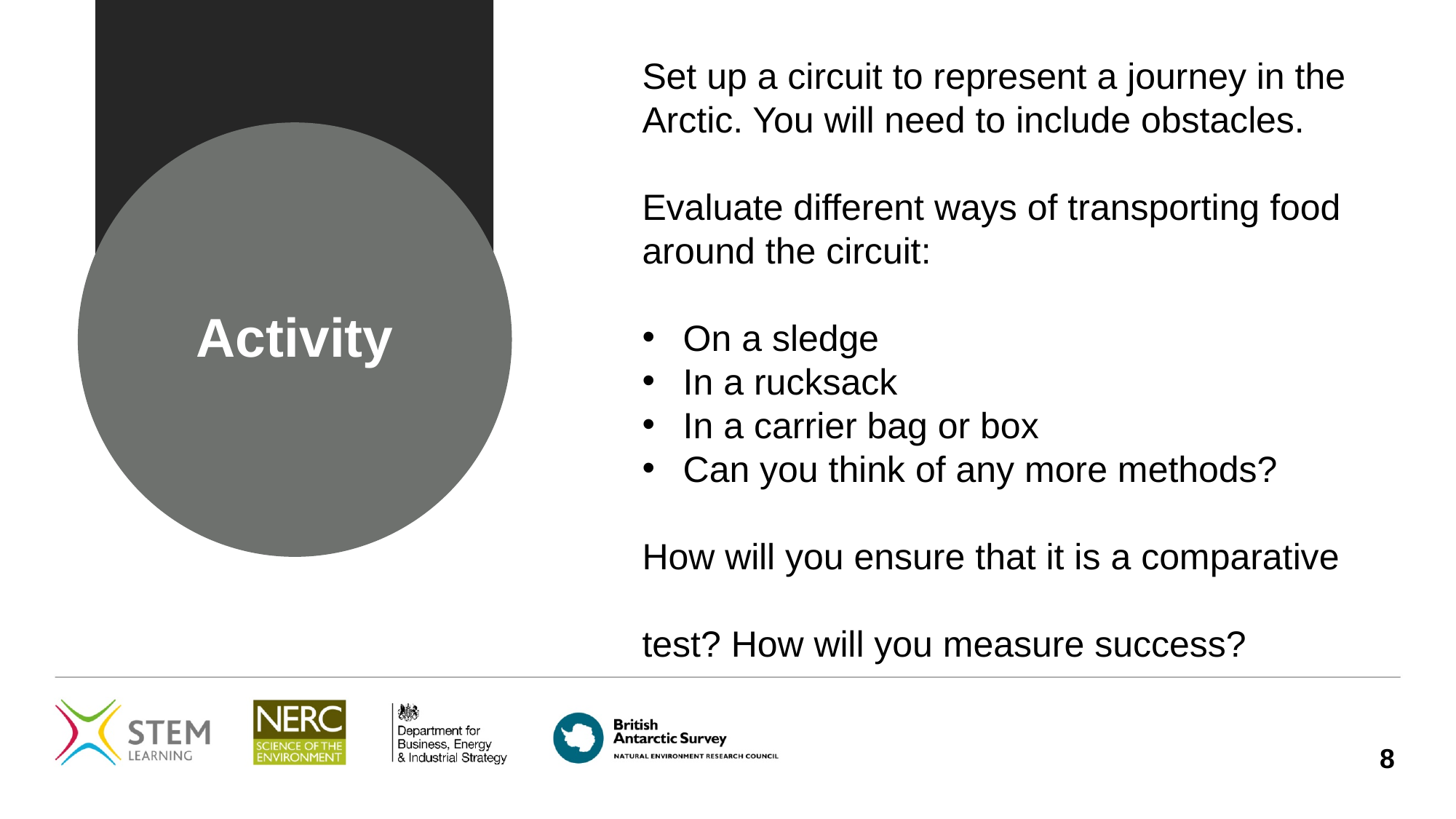

Set up a circuit to represent a journey in the Arctic. You will need to include obstacles.

Evaluate different ways of transporting food around the circuit:

On a sledge
In a rucksack
In a carrier bag or box
Can you think of any more methods?

How will you ensure that it is a comparative
test? How will you measure success?

# Activity
8